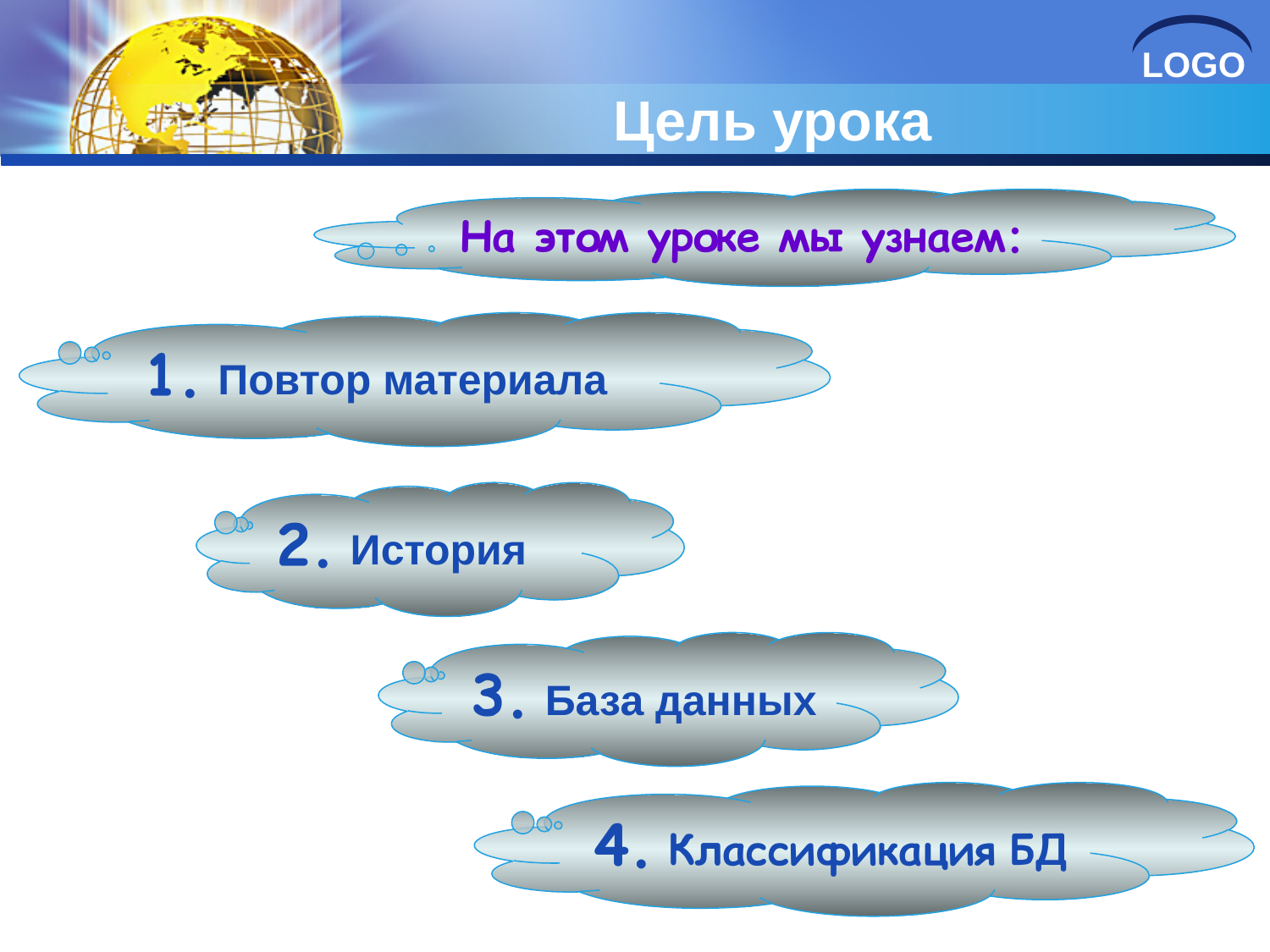

# Цель урока
На этом уроке мы узнаем:
1. Повтор материала
2. История
3. База данных
4. Классификация БД